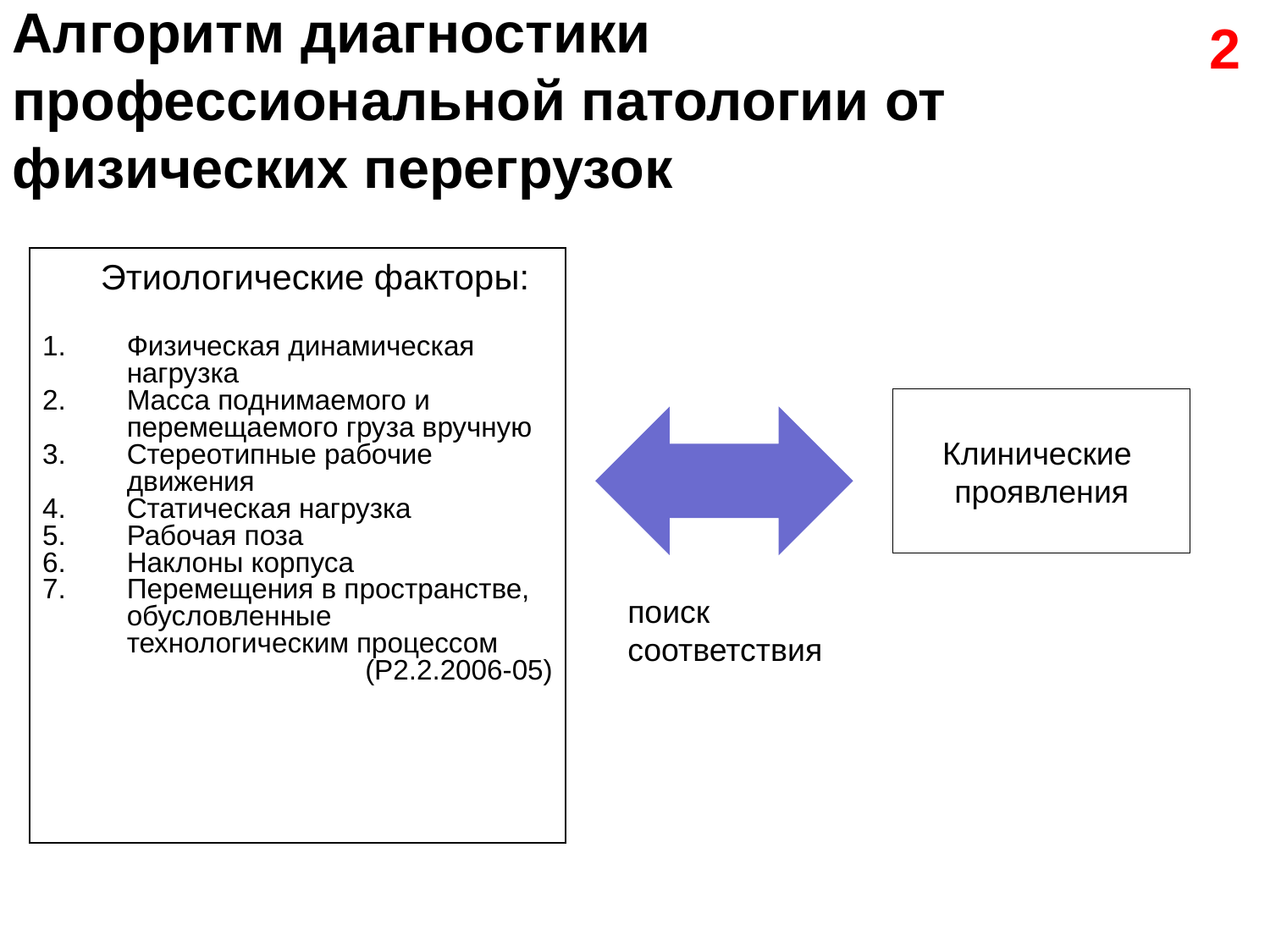

2
Алгоритм диагностики профессиональной патологии от физических перегрузок
      Этиологические факторы:

Физическая динамическая нагрузка
Масса поднимаемого и перемещаемого груза вручную
Стереотипные рабочие движения
Статическая нагрузка
Рабочая поза
Наклоны корпуса
Перемещения в пространстве, обусловленные технологическим процессом
(Р2.2.2006-05)

Клинические
проявления

поиск соответствия